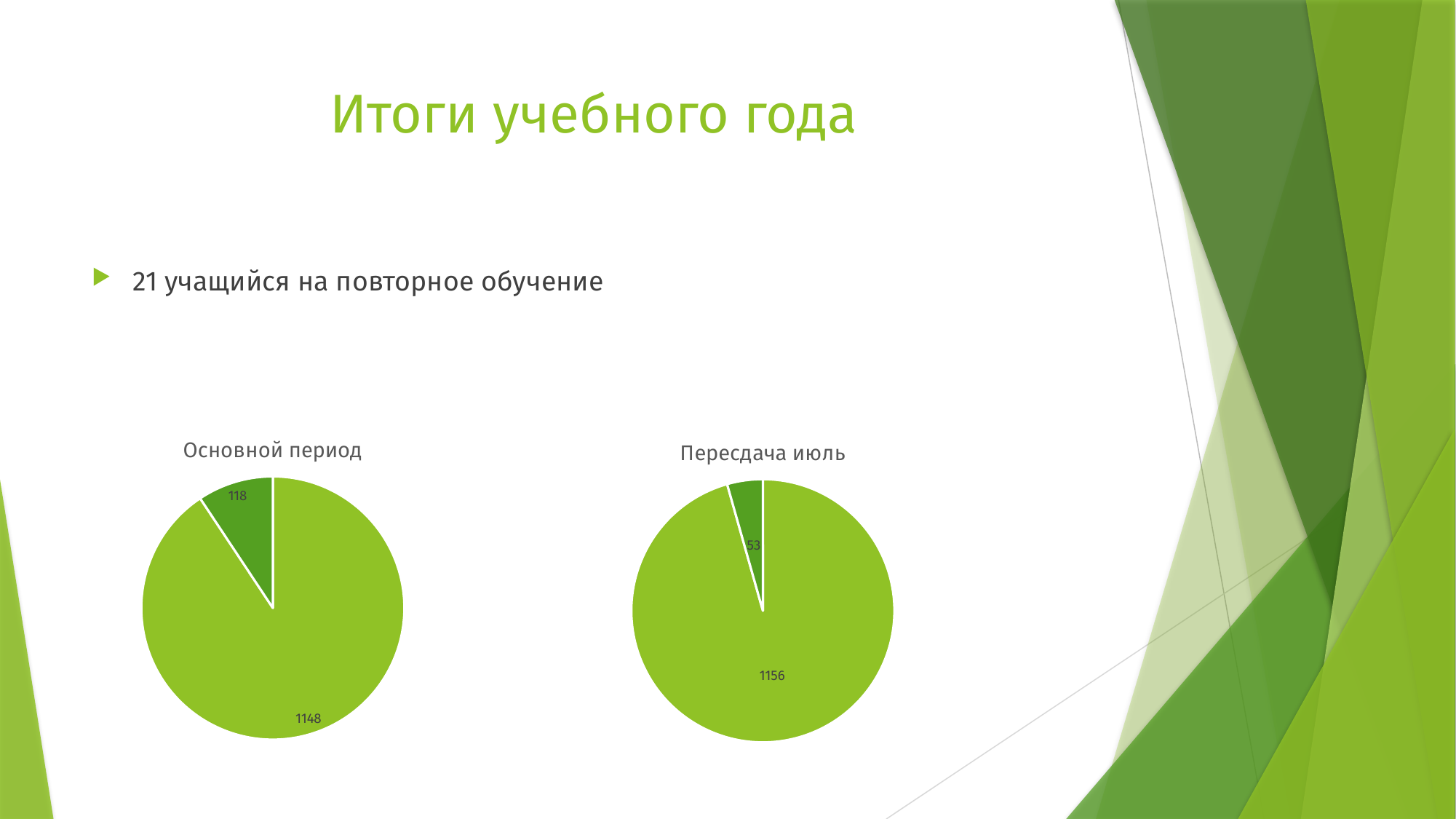

# Итоги учебного года
21 учащийся на повторное обучение

### Chart: Основной период

| Category |  |
|---|---|

### Chart: Пересдача июль

| Category |  |
|---|---|